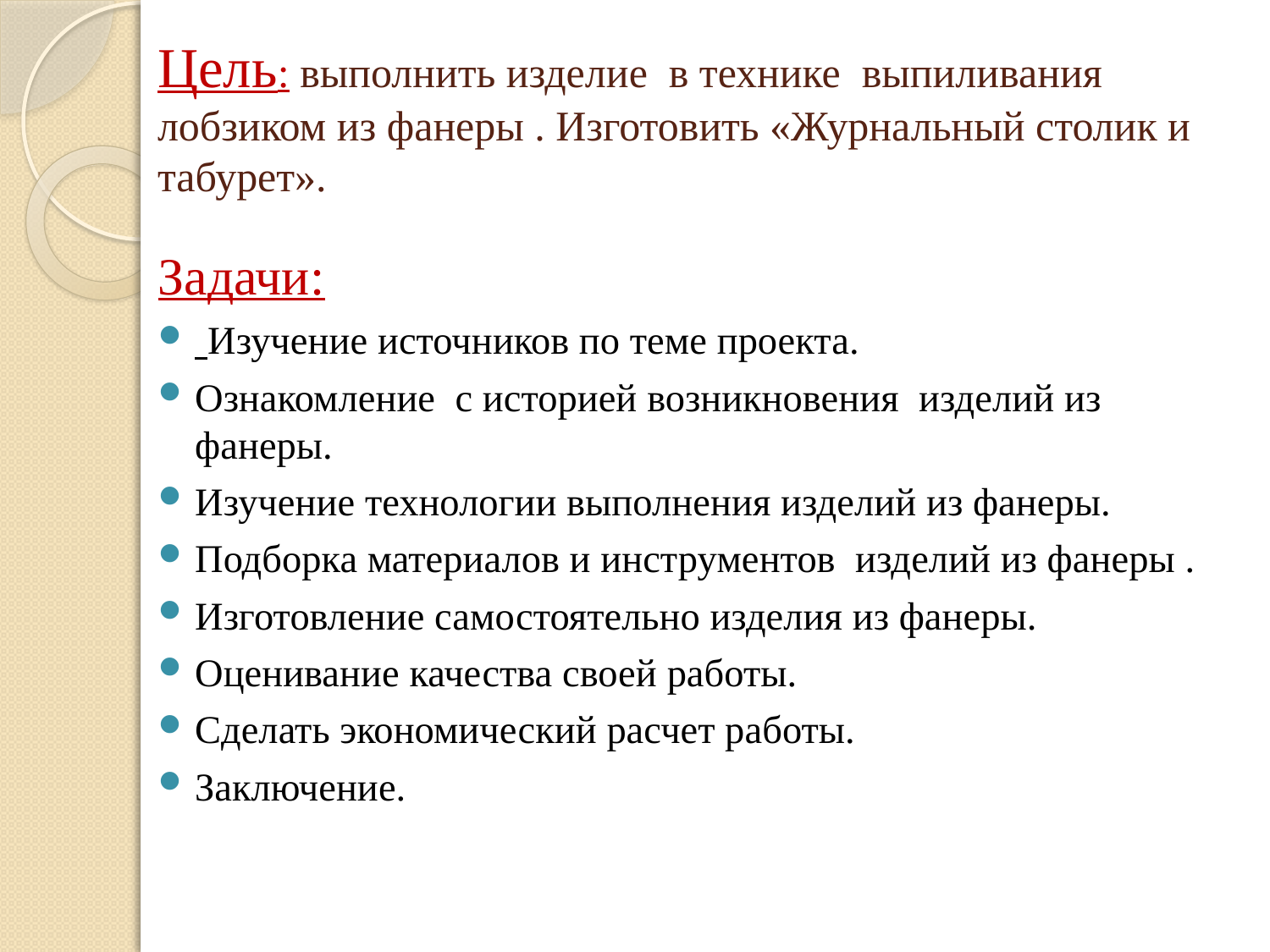

# Цель: выполнить изделие  в технике  выпиливания лобзиком из фанеры . Изготовить «Журнальный столик и табурет».
Задачи:
 Изучение источников по теме проекта.
Ознакомление  с историей возникновения  изделий из фанеры.
Изучение технологии выполнения изделий из фанеры.
Подборка материалов и инструментов  изделий из фанеры .
Изготовление самостоятельно изделия из фанеры.
Оценивание качества своей работы.
Сделать экономический расчет работы.
Заключение.